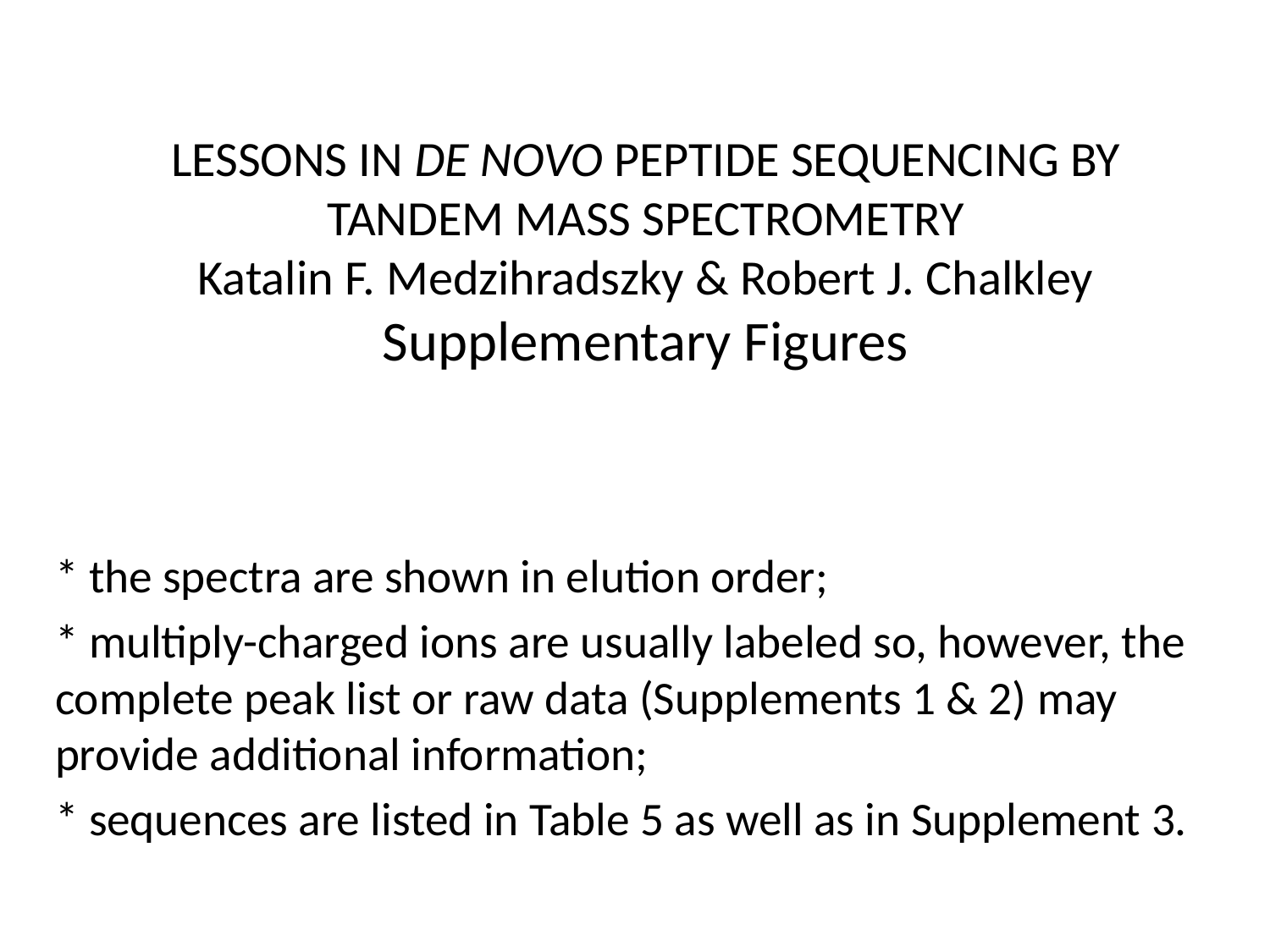

# Lessons in de novo PEPTIDE sequencing By Tandem Mass Spectrometry Katalin F. Medzihradszky & Robert J. Chalkley Supplementary Figures
* the spectra are shown in elution order;
* multiply-charged ions are usually labeled so, however, the complete peak list or raw data (Supplements 1 & 2) may provide additional information;
* sequences are listed in Table 5 as well as in Supplement 3.